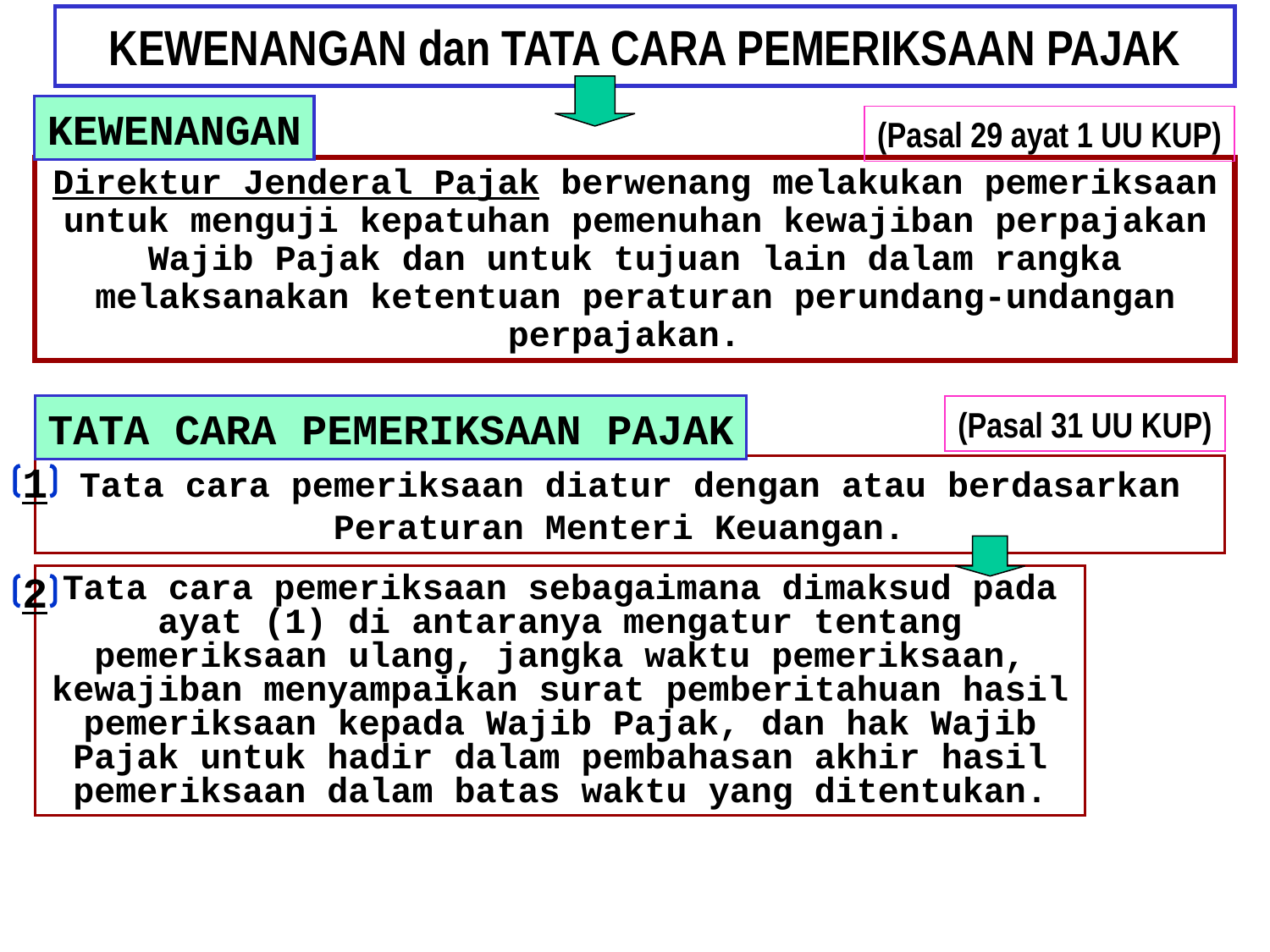

# KEWENANGAN dan TATA CARA PEMERIKSAAN PAJAK

KEWENANGAN
(Pasal 29 ayat 1 UU KUP)
Direktur Jenderal Pajak berwenang melakukan pemeriksaan untuk menguji kepatuhan pemenuhan kewajiban perpajakan Wajib Pajak dan untuk tujuan lain dalam rangka melaksanakan ketentuan peraturan perundang-undangan perpajakan.
TATA CARA PEMERIKSAAN PAJAK
(Pasal 31 UU KUP)
Tata cara pemeriksaan diatur dengan atau berdasarkan Peraturan Menteri Keuangan.
1

Tata cara pemeriksaan sebagaimana dimaksud pada ayat (1) di antaranya mengatur tentang pemeriksaan ulang, jangka waktu pemeriksaan, kewajiban menyampaikan surat pemberitahuan hasil pemeriksaan kepada Wajib Pajak, dan hak Wajib Pajak untuk hadir dalam pembahasan akhir hasil pemeriksaan dalam batas waktu yang ditentukan.
2